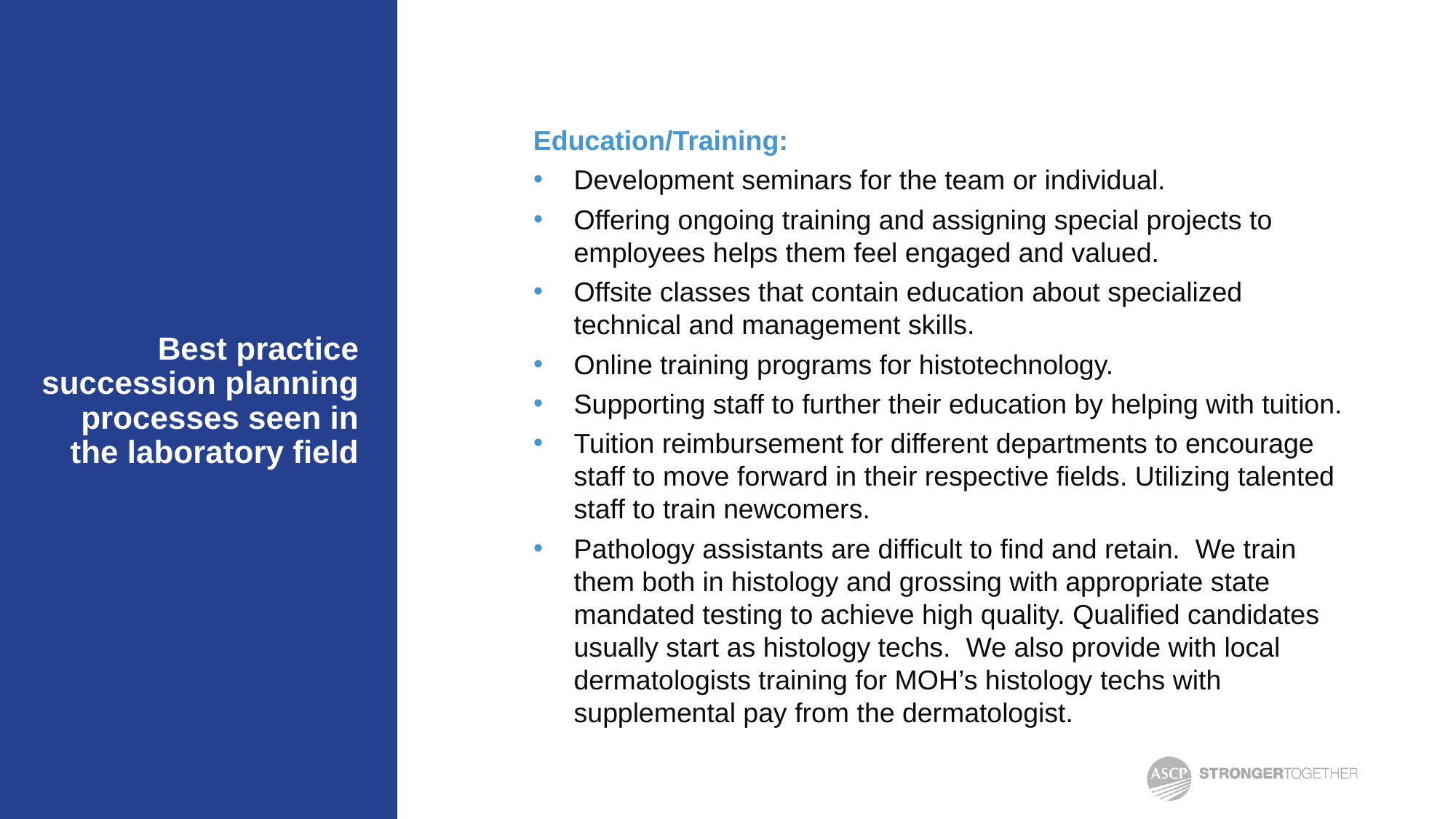

Education/Training:
Development seminars for the team or individual.
Offering ongoing training and assigning special projects to employees helps them feel engaged and valued.
Offsite classes that contain education about specialized technical and management skills.
Online training programs for histotechnology.
Supporting staff to further their education by helping with tuition.
Tuition reimbursement for different departments to encourage staff to move forward in their respective fields. Utilizing talented staff to train newcomers.
Pathology assistants are difficult to find and retain.  We train them both in histology and grossing with appropriate state mandated testing to achieve high quality. Qualified candidates usually start as histology techs.  We also provide with local dermatologists training for MOH’s histology techs with supplemental pay from the dermatologist.

# Best practice succession planning processes seen in the laboratory field